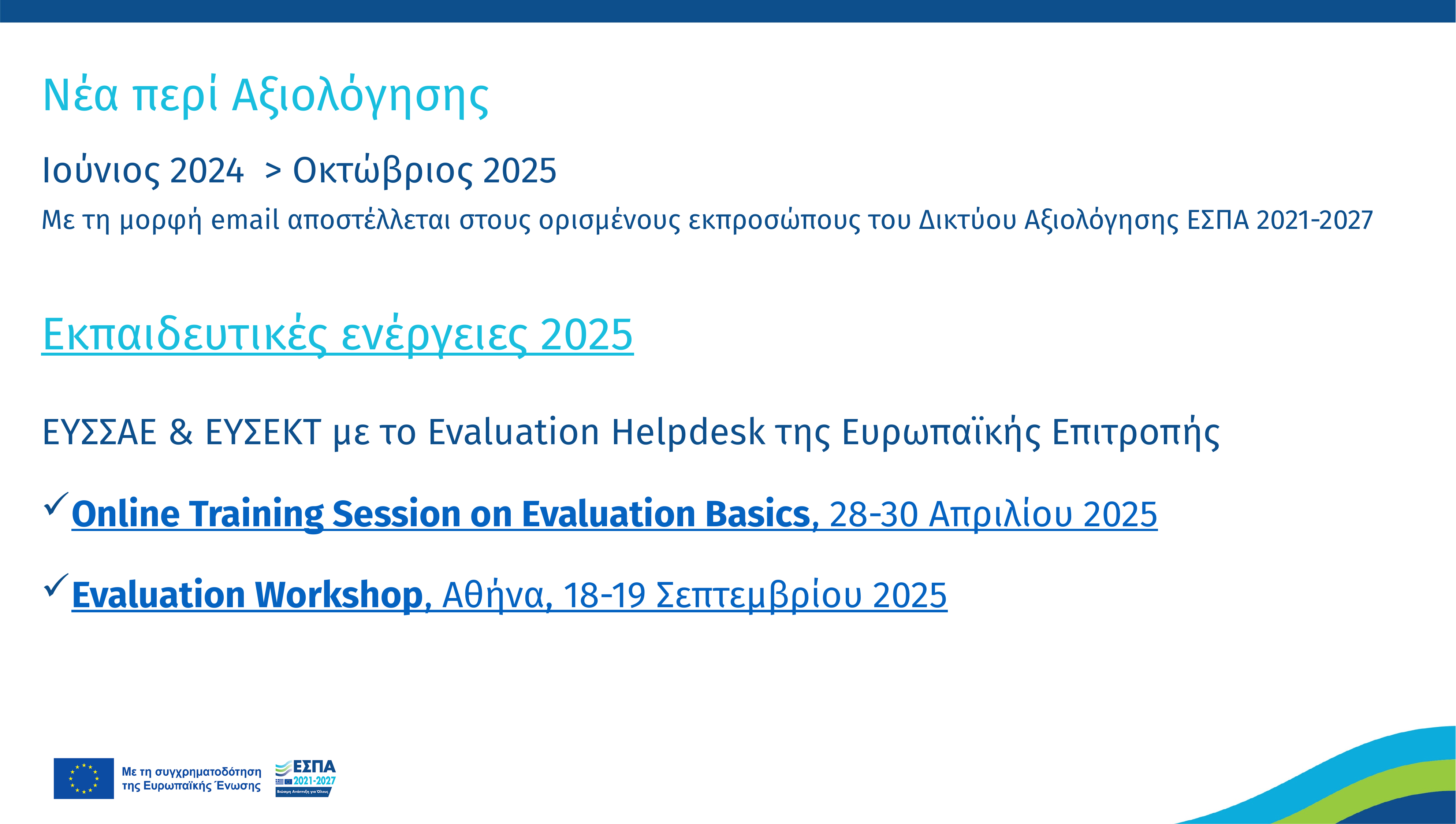

# Νέα περί Αξιολόγησης

Ιούνιος 2024  > Οκτώβριος 2025
Με τη μορφή email αποστέλλεται στους ορισμένους εκπροσώπους του Δικτύου Αξιολόγησης ΕΣΠΑ 2021-2027

Εκπαιδευτικές ενέργειες 2025
ΕΥΣΣΑΕ & ΕΥΣΕΚΤ με το Evaluation Helpdesk της Ευρωπαϊκής Επιτροπής
Online Training Session on Evaluation Basics, 28-30 Απριλίου 2025​
Evaluation Workshop, Αθήνα, 18-19 Σεπτεμβρίου 2025